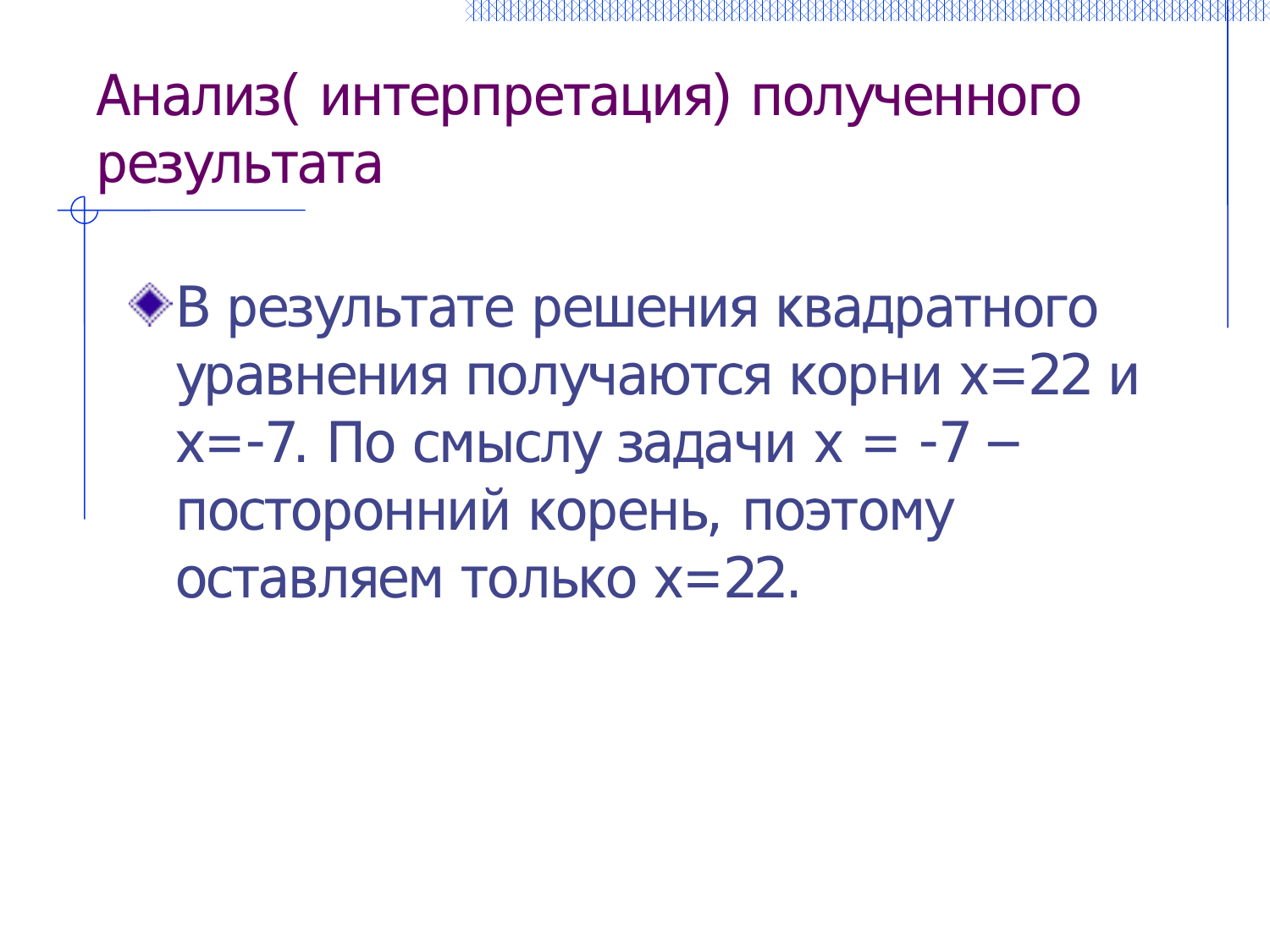

# Анализ( интерпретация) полученного результата
В результате решения квадратного уравнения получаются корни х=22 и х=-7. По смыслу задачи х = -7 – посторонний корень, поэтому оставляем только х=22.